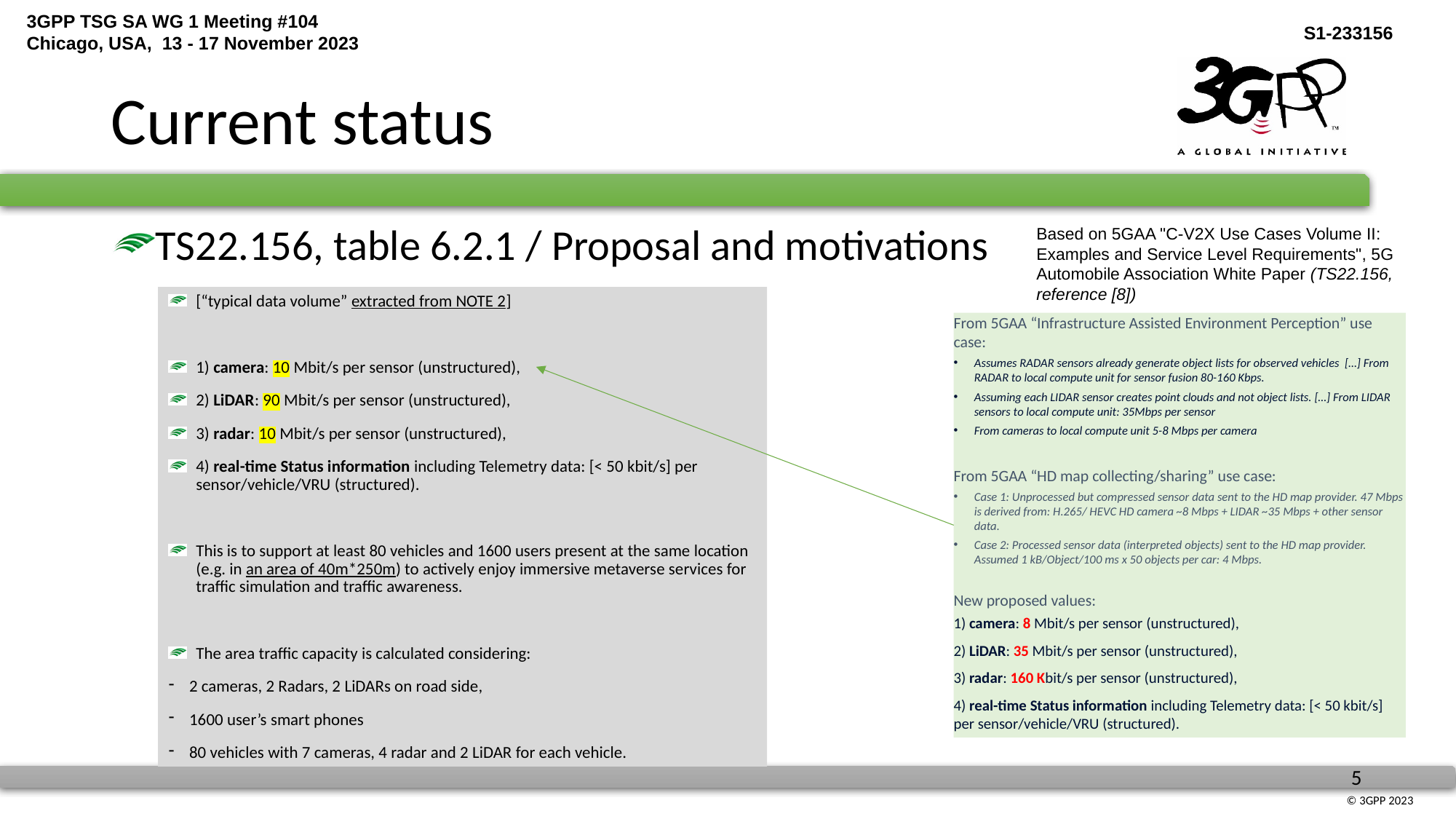

# Current status
TS22.156, table 6.2.1 / Proposal and motivations

Based on 5GAA "C-V2X Use Cases Volume II: Examples and Service Level Requirements", 5G Automobile Association White Paper (TS22.156, reference [8])
[“typical data volume” extracted from NOTE 2]

1) camera: 10 Mbit/s per sensor (unstructured),
2) LiDAR: 90 Mbit/s per sensor (unstructured),
3) radar: 10 Mbit/s per sensor (unstructured),
4) real-time Status information including Telemetry data: [< 50 kbit/s] per sensor/vehicle/VRU (structured).

This is to support at least 80 vehicles and 1600 users present at the same location (e.g. in an area of 40m*250m) to actively enjoy immersive metaverse services for traffic simulation and traffic awareness.

The area traffic capacity is calculated considering:
2 cameras, 2 Radars, 2 LiDARs on road side,
1600 user’s smart phones
80 vehicles with 7 cameras, 4 radar and 2 LiDAR for each vehicle.

From 5GAA “Infrastructure Assisted Environment Perception” use case:
Assumes RADAR sensors already generate object lists for observed vehicles  […] From RADAR to local compute unit for sensor fusion 80-160 Kbps.
Assuming each LIDAR sensor creates point clouds and not object lists. […] From LIDAR sensors to local compute unit: 35Mbps per sensor
From cameras to local compute unit 5-8 Mbps per camera

From 5GAA “HD map collecting/sharing” use case:
Case 1: Unprocessed but compressed sensor data sent to the HD map provider. 47 Mbps is derived from: H.265/ HEVC HD camera ~8 Mbps + LIDAR ~35 Mbps + other sensor data.
Case 2: Processed sensor data (interpreted objects) sent to the HD map provider. Assumed 1 kB/Object/100 ms x 50 objects per car: 4 Mbps.

New proposed values:
1) camera: 8 Mbit/s per sensor (unstructured),
2) LiDAR: 35 Mbit/s per sensor (unstructured),
3) radar: 160 Kbit/s per sensor (unstructured),
4) real-time Status information including Telemetry data: [< 50 kbit/s] per sensor/vehicle/VRU (structured).